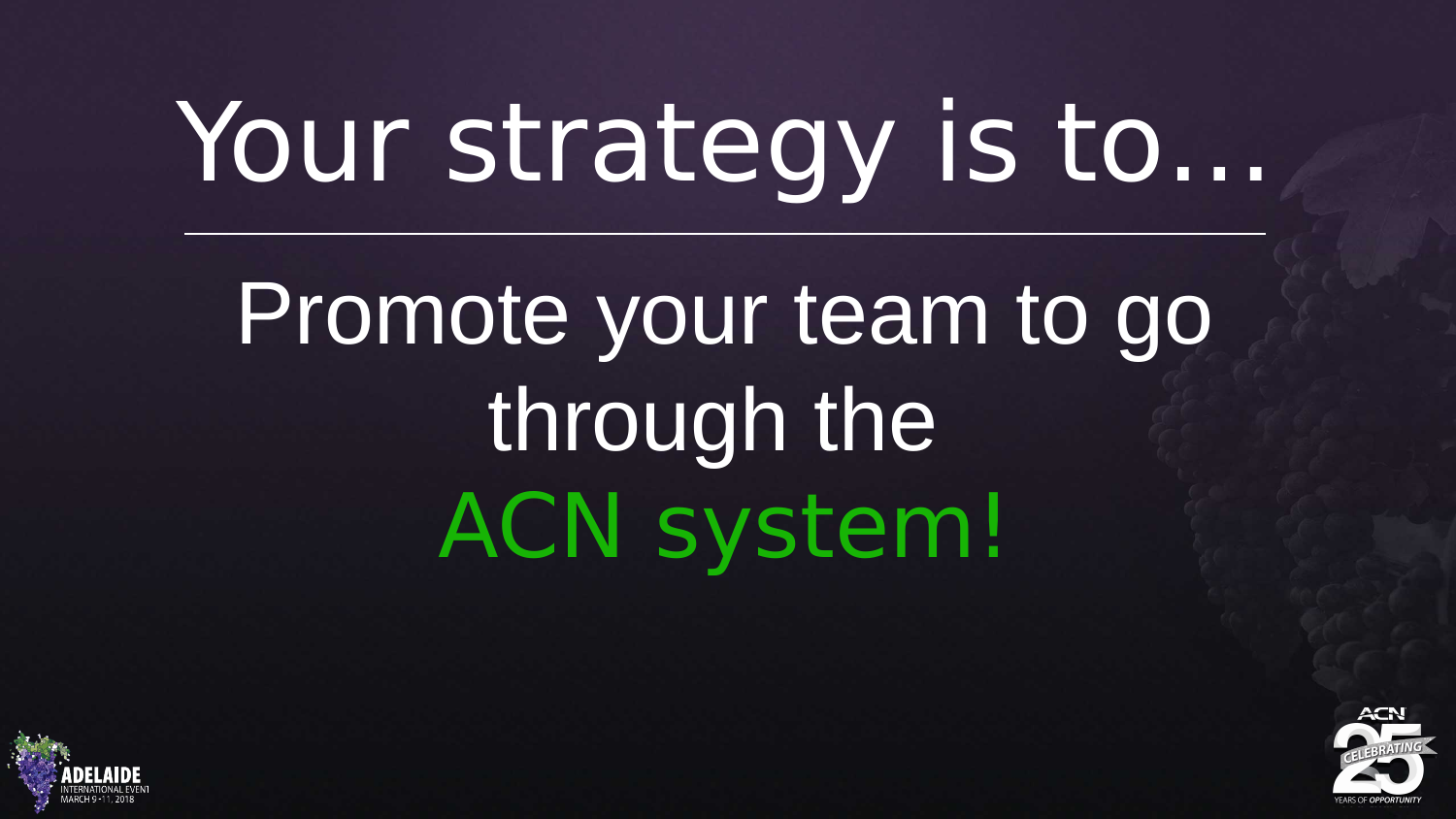

Your strategy is to…

Promote your team to go through the
ACN system!